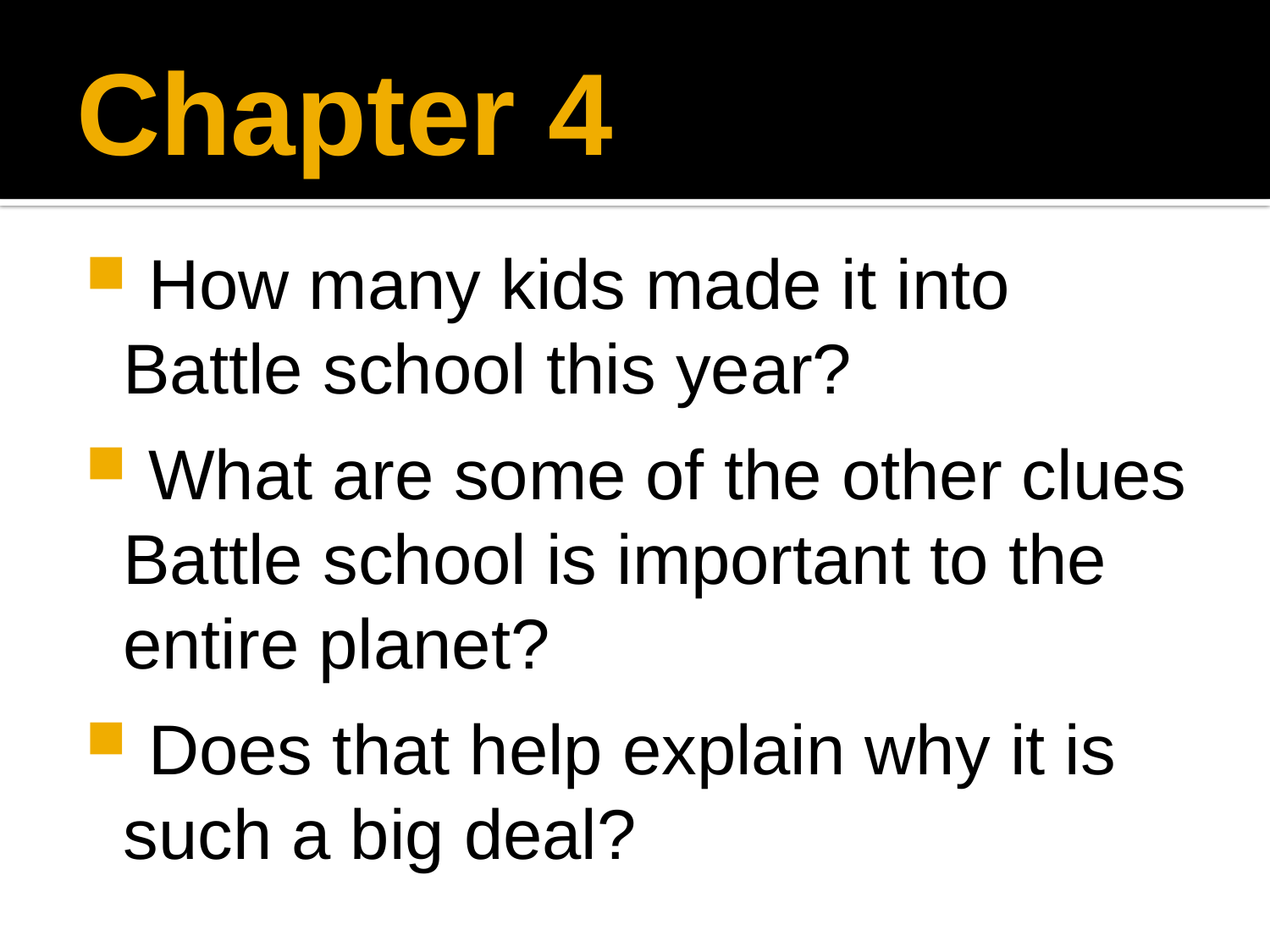

# Chapter 4
 How many kids made it into Battle school this year?

 What are some of the other clues Battle school is important to the entire planet?

 Does that help explain why it is such a big deal?